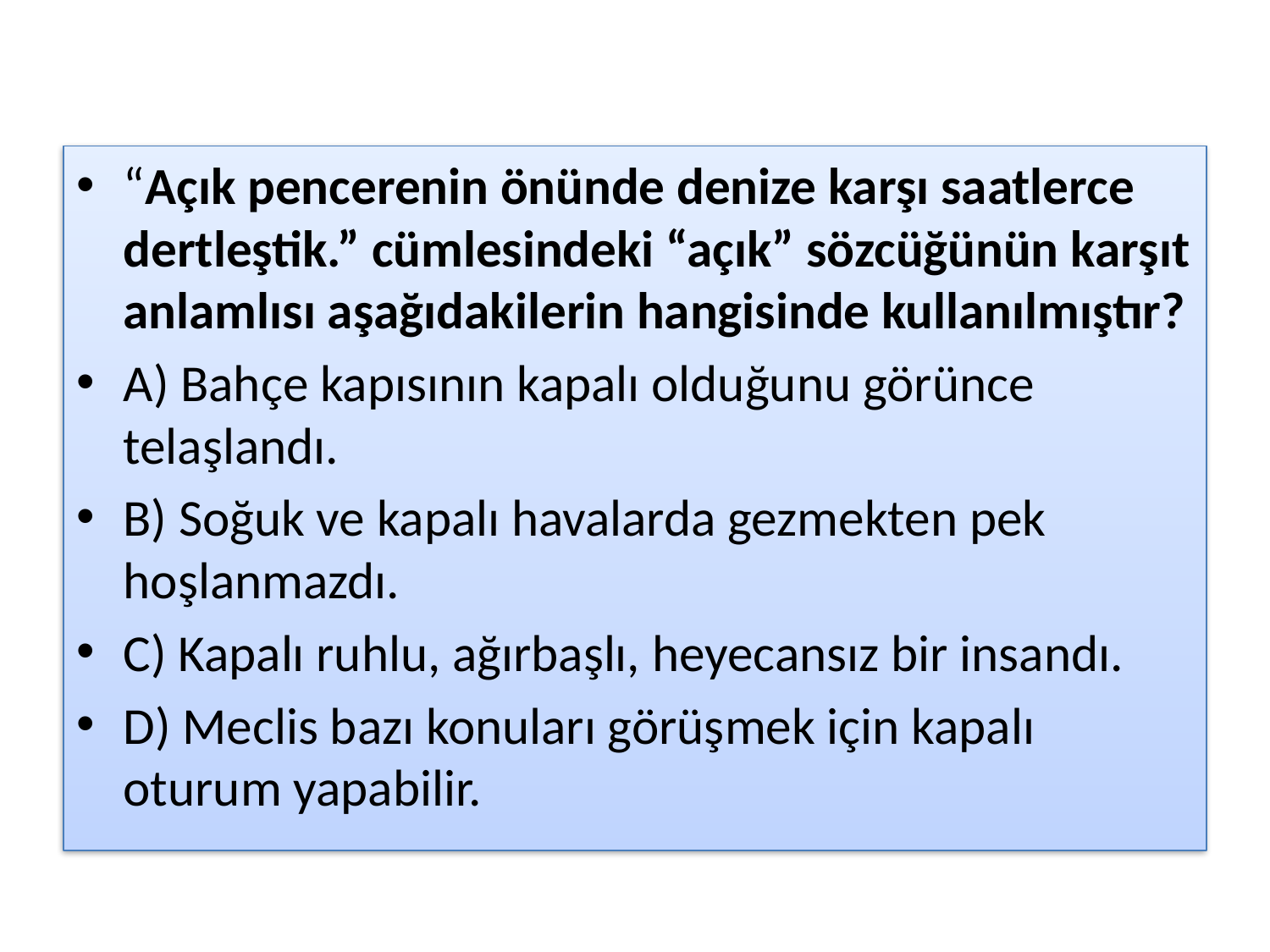

#
“Açık pencerenin önünde denize karşı saatlerce dertleştik.” cümlesindeki “açık” sözcüğünün karşıt anlamlısı aşağıdakilerin hangisinde kullanılmıştır?
A) Bahçe kapısının kapalı olduğunu görünce telaşlandı.
B) Soğuk ve kapalı havalarda gezmekten pek hoşlanmazdı.
C) Kapalı ruhlu, ağırbaşlı, heyecansız bir insandı.
D) Meclis bazı konuları görüşmek için kapalı oturum yapabilir.